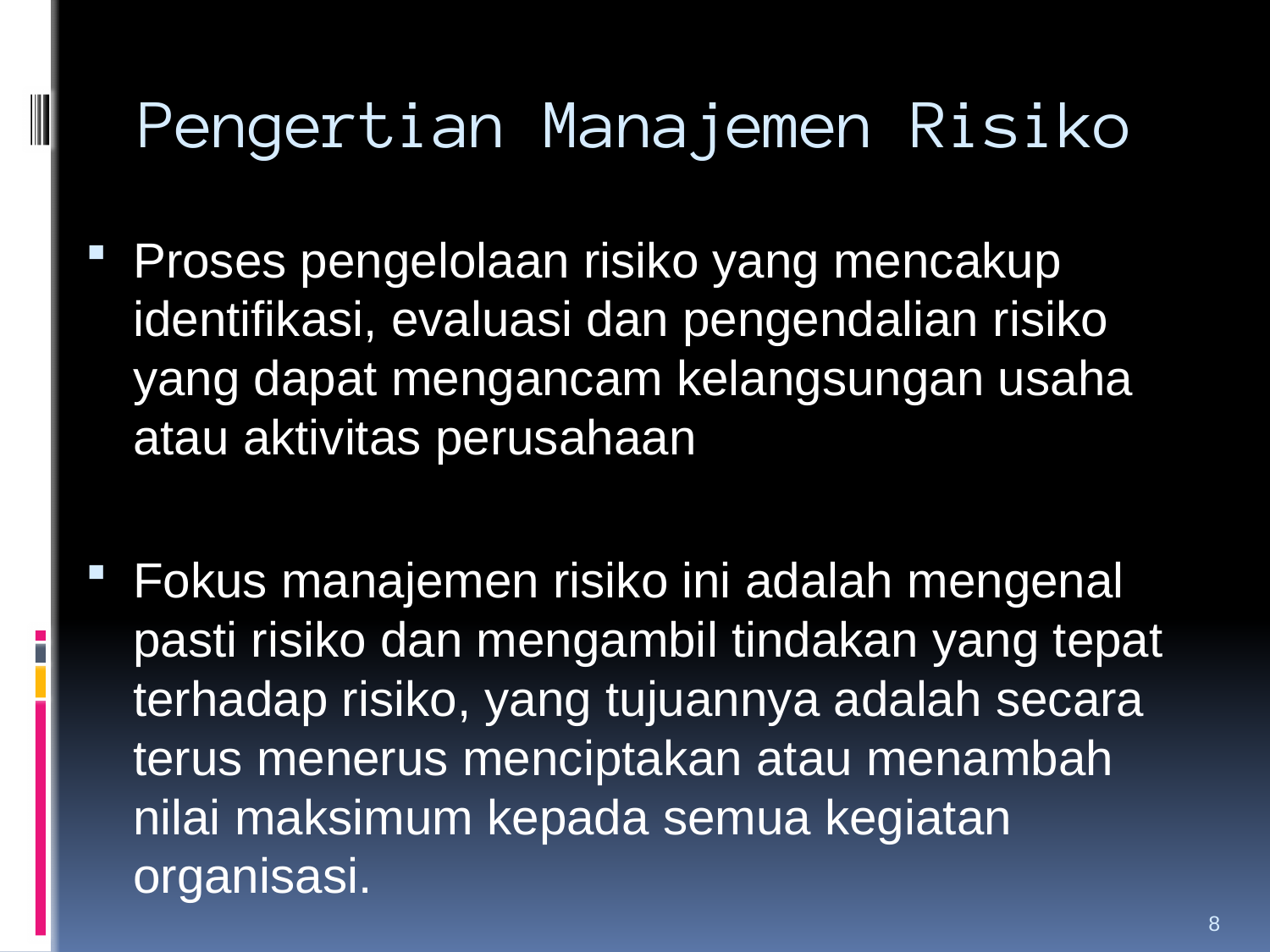

# Pengertian Manajemen Risiko
Proses pengelolaan risiko yang mencakup identifikasi, evaluasi dan pengendalian risiko yang dapat mengancam kelangsungan usaha atau aktivitas perusahaan

Fokus manajemen risiko ini adalah mengenal pasti risiko dan mengambil tindakan yang tepat terhadap risiko, yang tujuannya adalah secara terus menerus menciptakan atau menambah nilai maksimum kepada semua kegiatan organisasi.
8